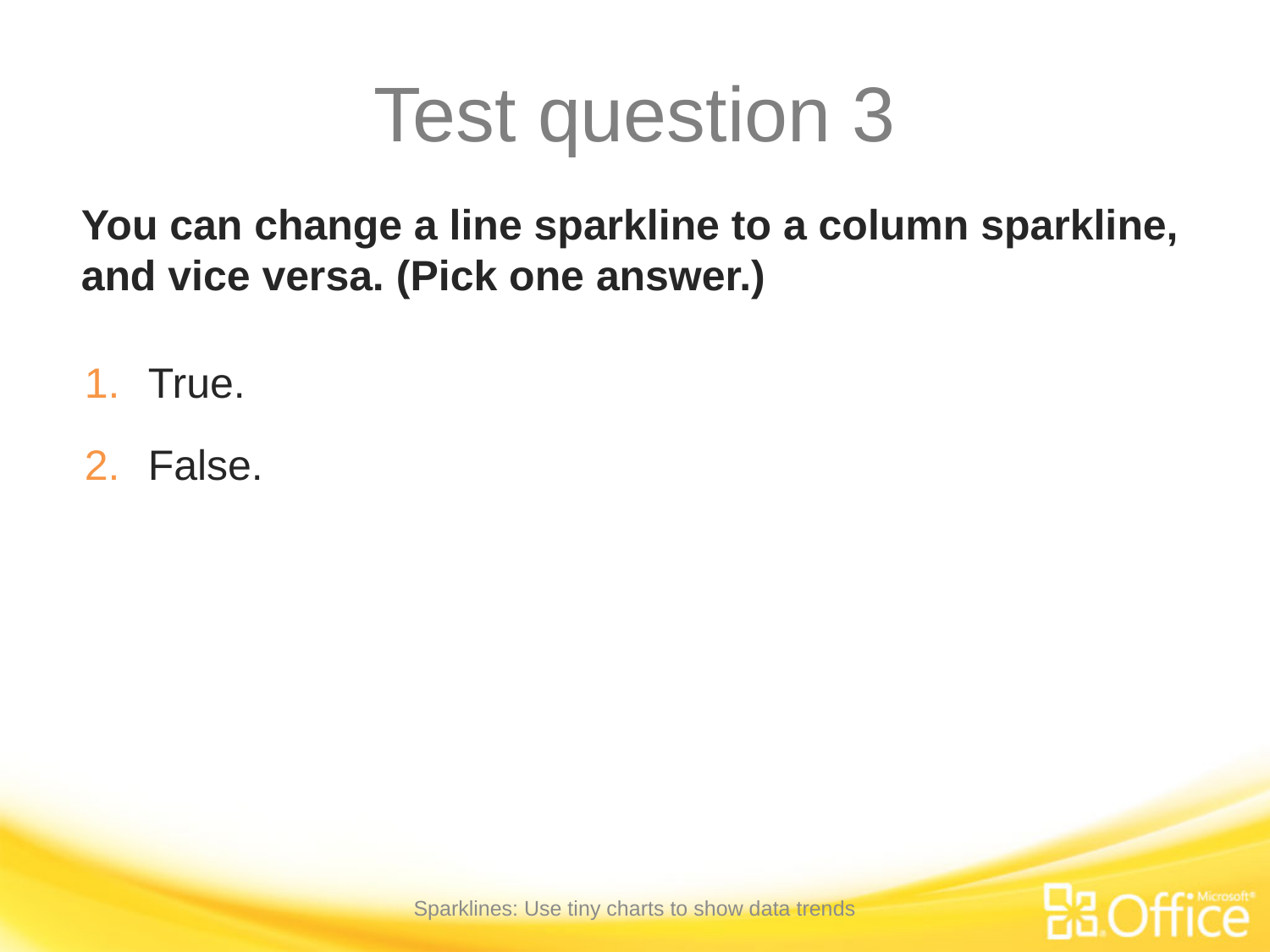

# Test question 3
You can change a line sparkline to a column sparkline, and vice versa. (Pick one answer.)
True.
False.
Sparklines: Use tiny charts to show data trends